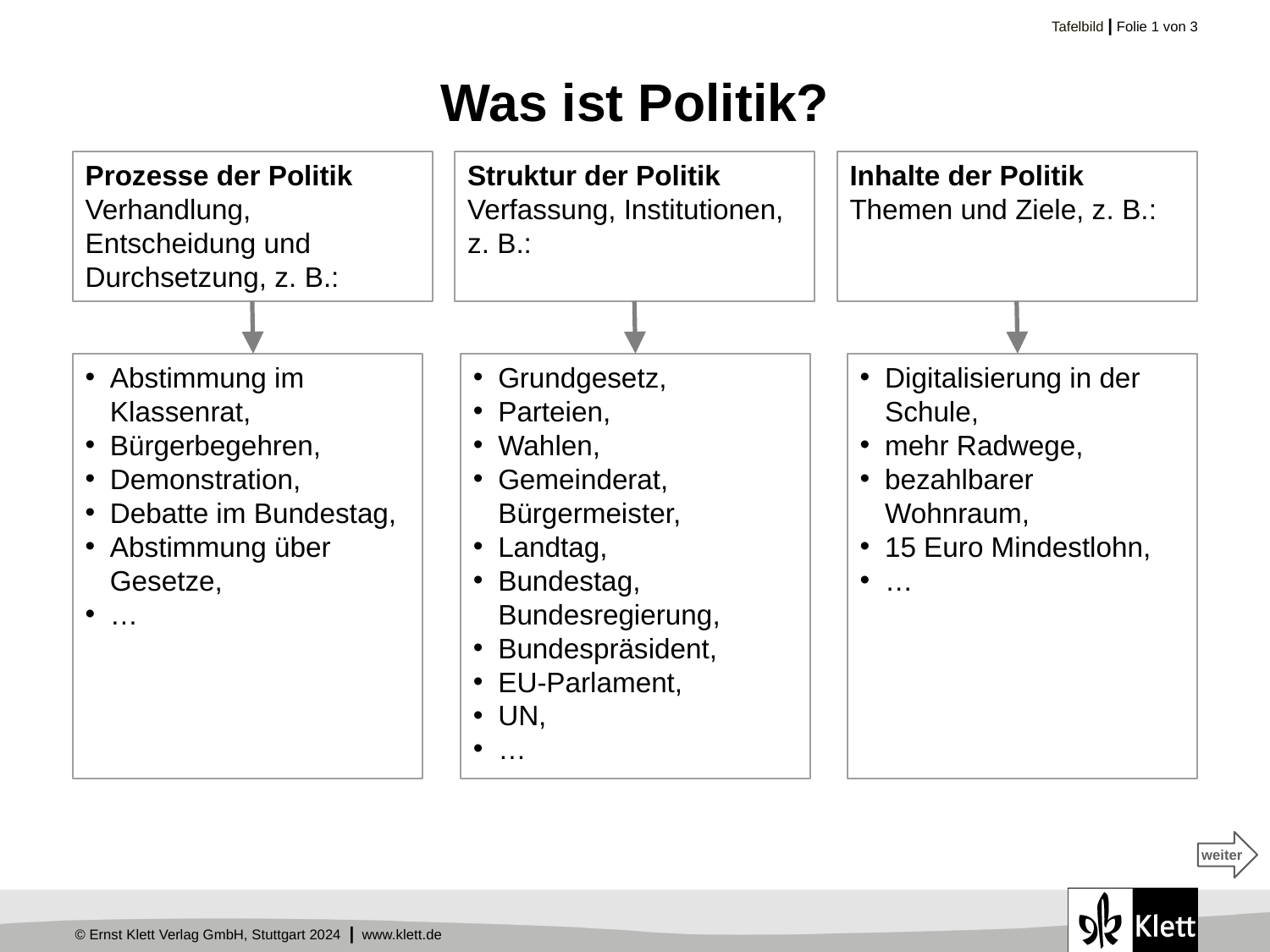

# Was ist Politik?
Prozesse der Politik
Verhandlung, Entscheidung und Durchsetzung, z. B.:

Struktur der Politik
Verfassung, Institutionen, z. B.:

Inhalte der Politik
Themen und Ziele, z. B.:

Grundgesetz,
Parteien,
Wahlen,
Gemeinderat, Bürgermeister,
Landtag,
Bundestag, Bundesregierung,
Bundespräsident,
EU-Parlament,
UN,
…
Abstimmung im Klassenrat,
Bürgerbegehren,
Demonstration,
Debatte im Bundestag,
Abstimmung über Gesetze,
…
Digitalisierung in der Schule,
mehr Radwege,
bezahlbarer Wohnraum,
15 Euro Mindestlohn,
…
weiter